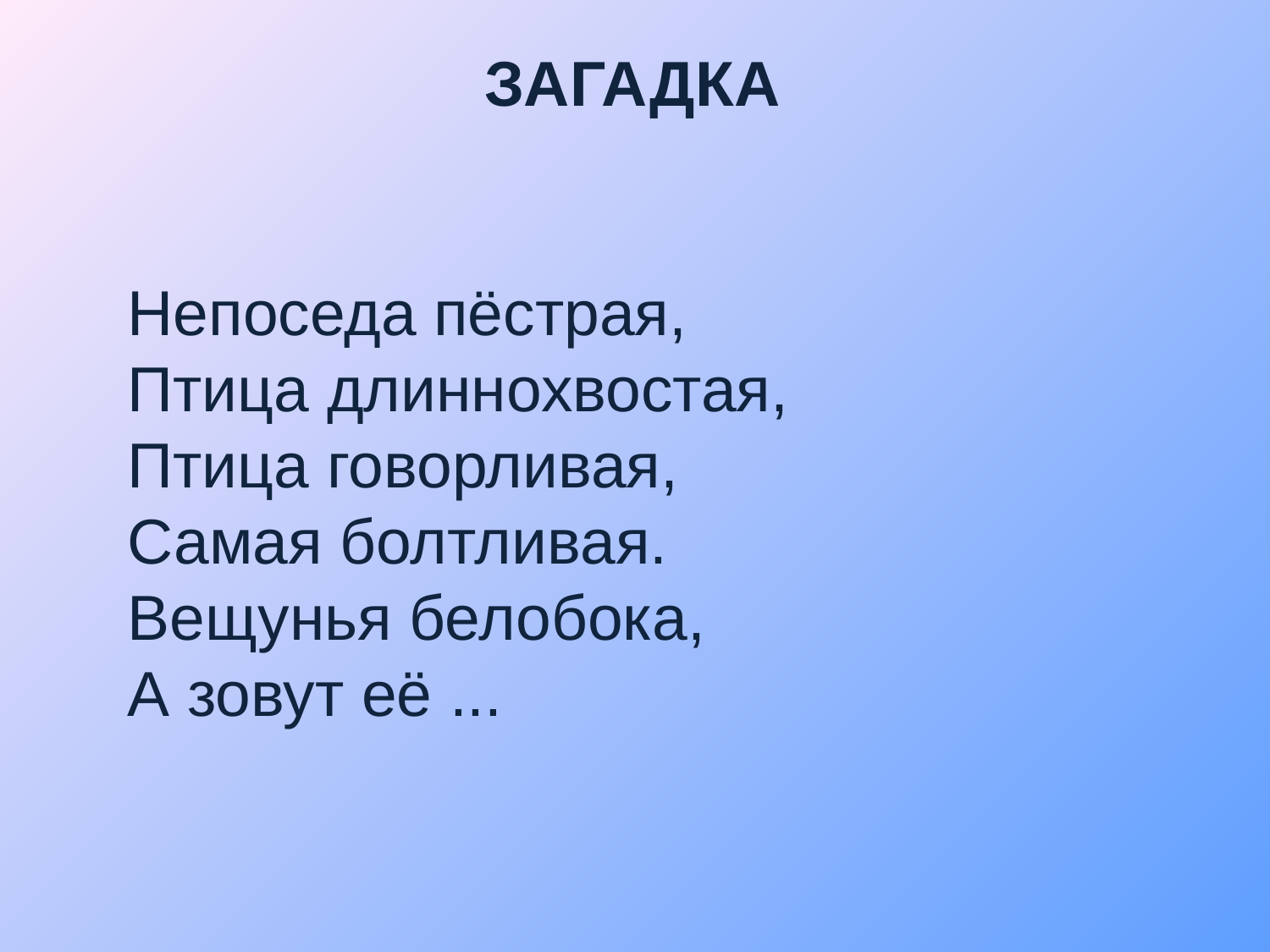

ЗАГАДКА
Непоседа пёстрая,
Птица длиннохвостая,
Птица говорливая,
Самая болтливая.
Вещунья белобока,
А зовут её ...